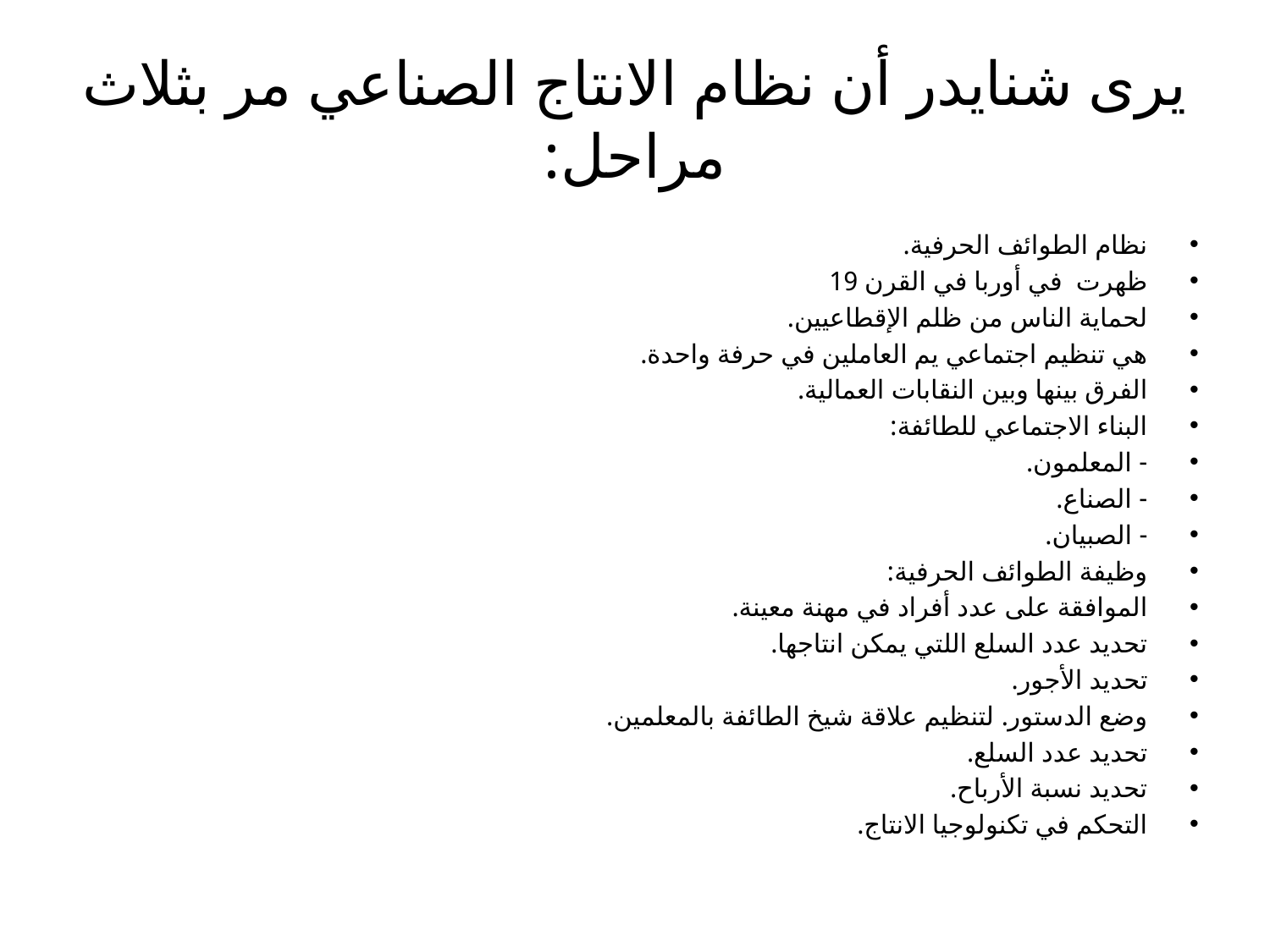

# يرى شنايدر أن نظام الانتاج الصناعي مر بثلاث مراحل:
نظام الطوائف الحرفية.
ظهرت  في أوربا في القرن 19
لحماية الناس من ظلم الإقطاعيين.
هي تنظيم اجتماعي يم العاملين في حرفة واحدة.
الفرق بينها وبين النقابات العمالية.
البناء الاجتماعي للطائفة:
- المعلمون.
- الصناع.
- الصبيان.
وظيفة الطوائف الحرفية:
الموافقة على عدد أفراد في مهنة معينة.
تحديد عدد السلع اللتي يمكن انتاجها.
تحديد الأجور.
وضع الدستور. لتنظيم علاقة شيخ الطائفة بالمعلمين.
تحديد عدد السلع.
تحديد نسبة الأرباح.
التحكم في تكنولوجيا الانتاج.